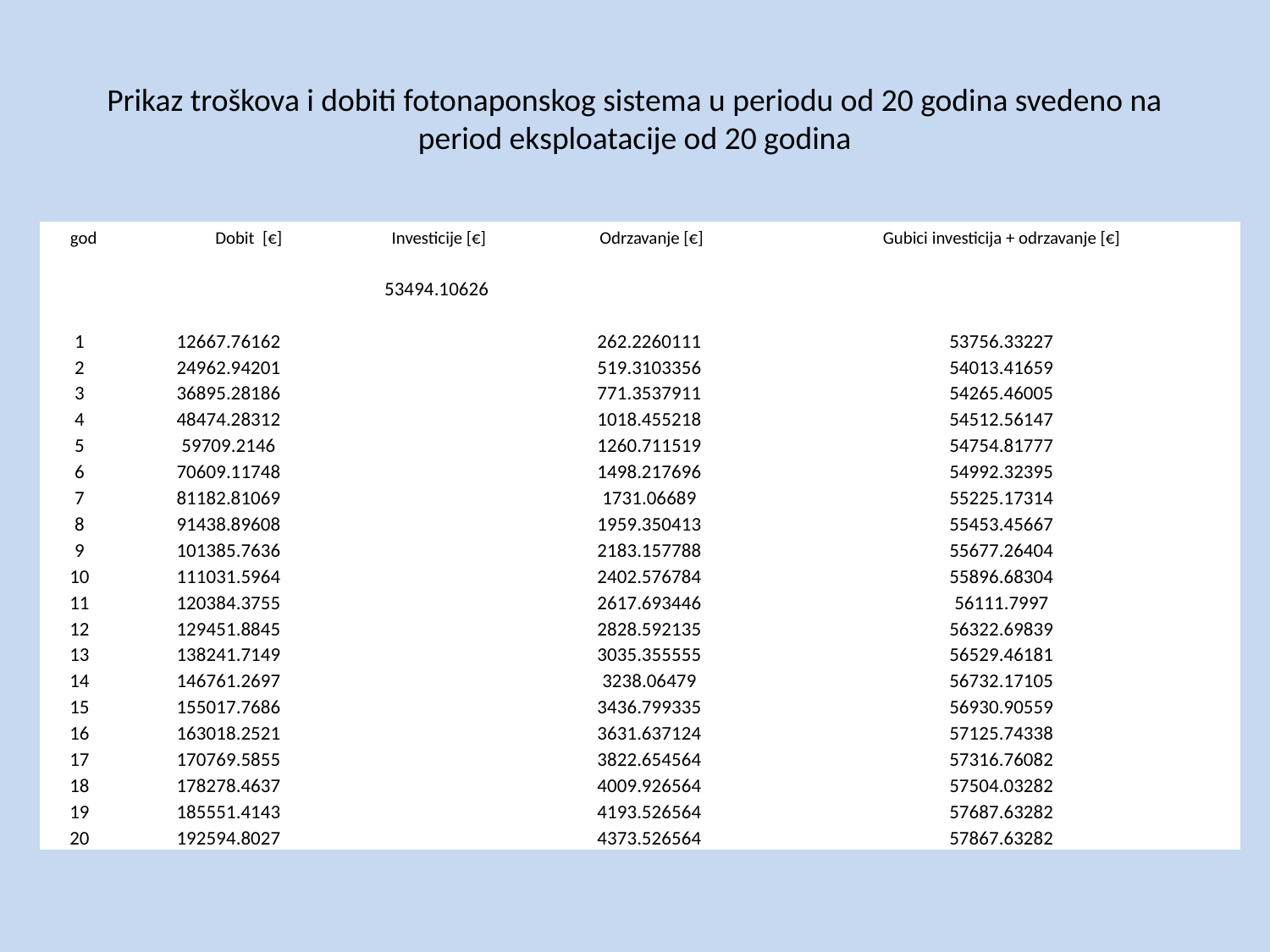

# Prikaz troškova i dobiti fotonaponskog sistema u periodu od 20 godina svedeno na period eksploatacije od 20 godina
| god | Dobit [€] | Investicije [€] | Odrzavanje [€] | Gubici investicija + odrzavanje [€] |
| --- | --- | --- | --- | --- |
|  |  |  |  |  |
|  |  | 53494.10626 |  |  |
|  |  |  |  |  |
| 1 | 12667.76162 |  | 262.2260111 | 53756.33227 |
| 2 | 24962.94201 |  | 519.3103356 | 54013.41659 |
| 3 | 36895.28186 |  | 771.3537911 | 54265.46005 |
| 4 | 48474.28312 |  | 1018.455218 | 54512.56147 |
| 5 | 59709.2146 |  | 1260.711519 | 54754.81777 |
| 6 | 70609.11748 |  | 1498.217696 | 54992.32395 |
| 7 | 81182.81069 |  | 1731.06689 | 55225.17314 |
| 8 | 91438.89608 |  | 1959.350413 | 55453.45667 |
| 9 | 101385.7636 |  | 2183.157788 | 55677.26404 |
| 10 | 111031.5964 |  | 2402.576784 | 55896.68304 |
| 11 | 120384.3755 |  | 2617.693446 | 56111.7997 |
| 12 | 129451.8845 |  | 2828.592135 | 56322.69839 |
| 13 | 138241.7149 |  | 3035.355555 | 56529.46181 |
| 14 | 146761.2697 |  | 3238.06479 | 56732.17105 |
| 15 | 155017.7686 |  | 3436.799335 | 56930.90559 |
| 16 | 163018.2521 |  | 3631.637124 | 57125.74338 |
| 17 | 170769.5855 |  | 3822.654564 | 57316.76082 |
| 18 | 178278.4637 |  | 4009.926564 | 57504.03282 |
| 19 | 185551.4143 |  | 4193.526564 | 57687.63282 |
| 20 | 192594.8027 |  | 4373.526564 | 57867.63282 |